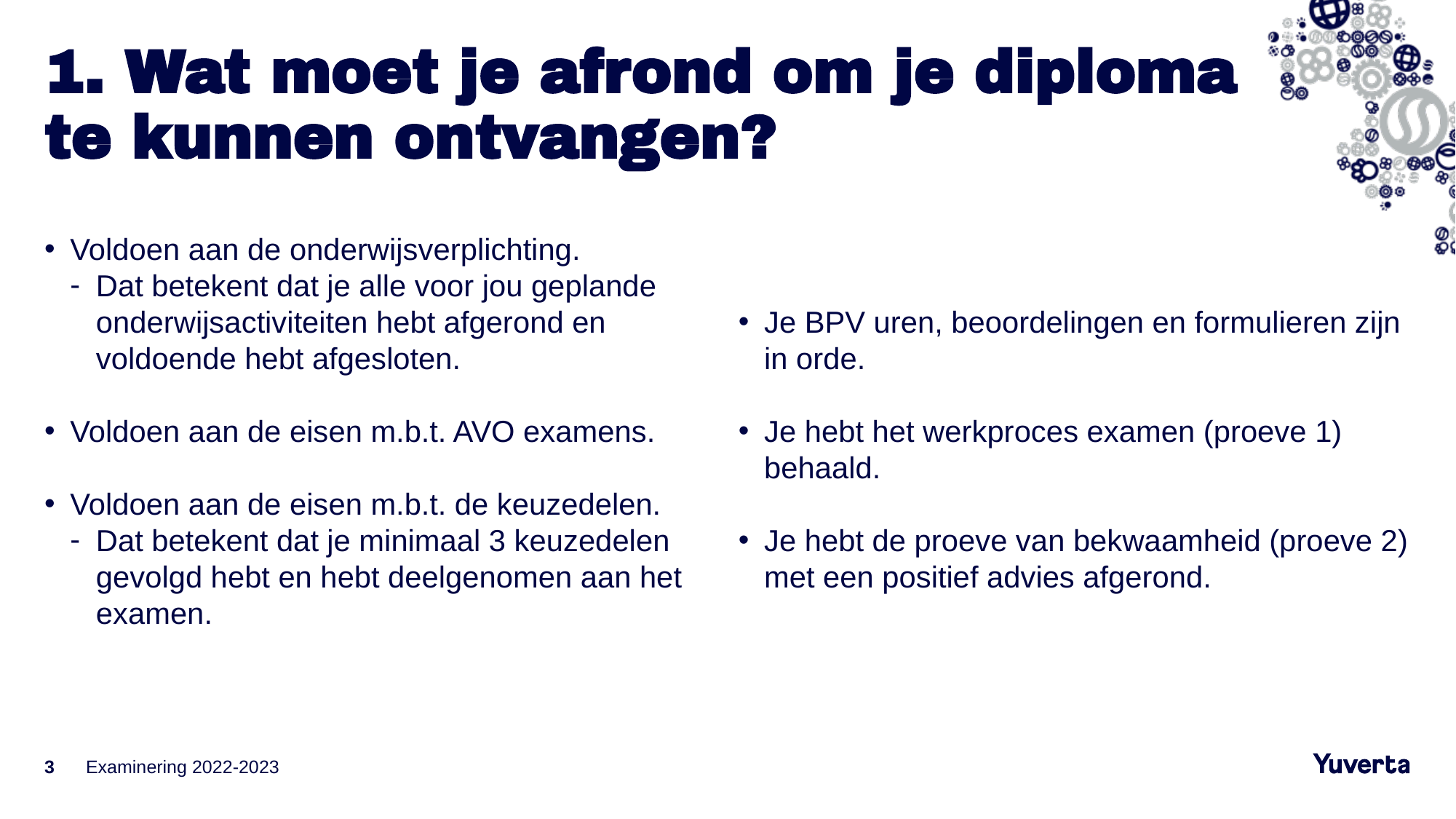

# 1. Wat moet je afrond om je diploma te kunnen ontvangen?
Voldoen aan de onderwijsverplichting.
Dat betekent dat je alle voor jou geplande onderwijsactiviteiten hebt afgerond en voldoende hebt afgesloten.

Voldoen aan de eisen m.b.t. AVO examens.

Voldoen aan de eisen m.b.t. de keuzedelen.
Dat betekent dat je minimaal 3 keuzedelen gevolgd hebt en hebt deelgenomen aan het examen.

Je BPV uren, beoordelingen en formulieren zijn in orde.

Je hebt het werkproces examen (proeve 1) behaald.

Je hebt de proeve van bekwaamheid (proeve 2) met een positief advies afgerond.
3
Examinering 2022-2023
11-10-2022